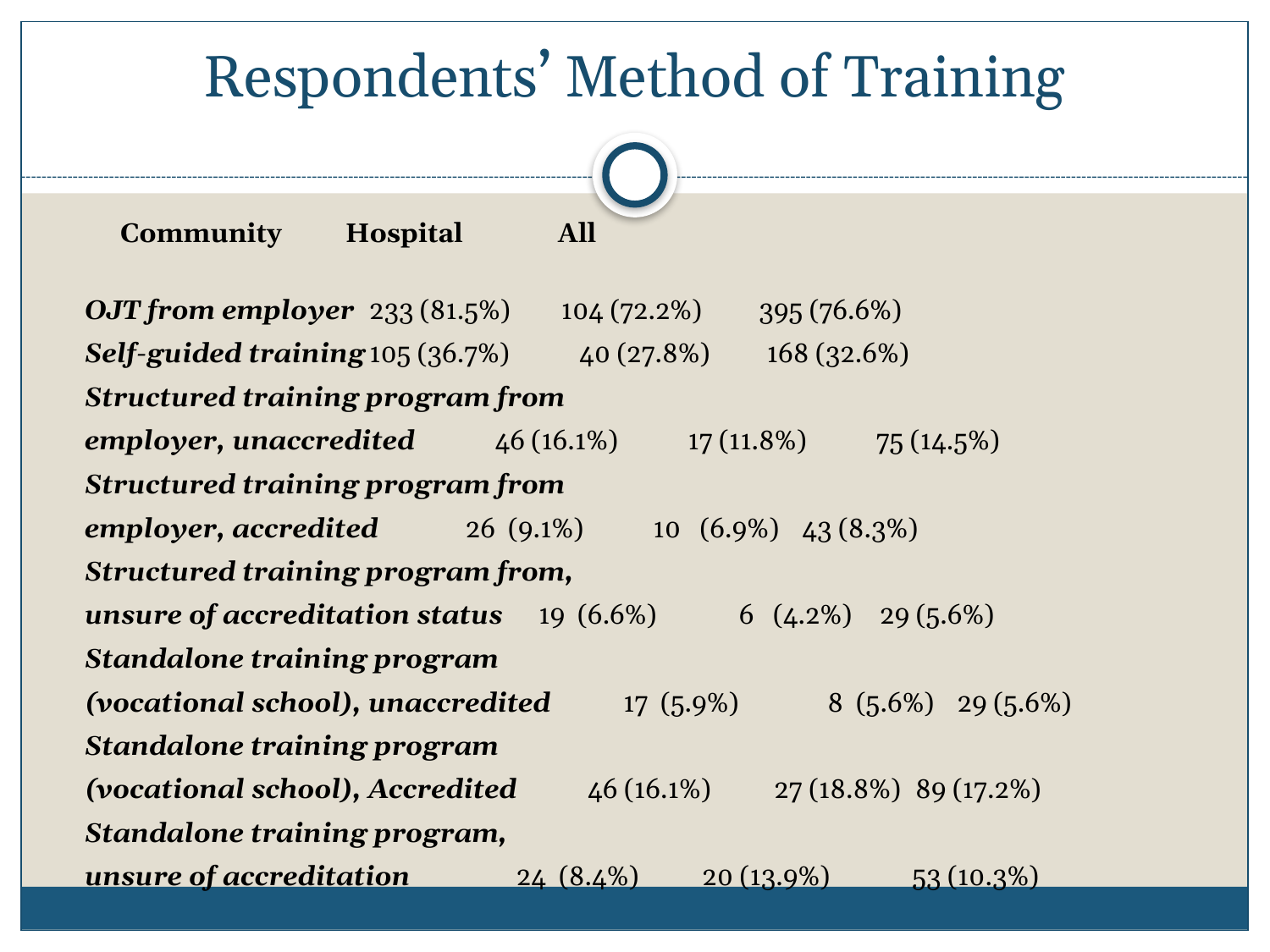

# Respondents’ Method of Training
				Community	       Hospital              All

OJT from employer			233 (81.5%)        104 (72.2%)         395 (76.6%)
Self-guided training		105 (36.7%)           40 (27.8%)         168 (32.6%)
Structured training program from
employer, unaccredited  	 	   46 (16.1%)           17 (11.8%)           75 (14.5%)
Structured training program from
employer, accredited	  	    26  (9.1%)           10   (6.9%)	 43 (8.3%)
Structured training program from,
unsure of accreditation status	    19  (6.6%)             6   (4.2%)	  29 (5.6%)
Standalone training program
(vocational school), unaccredited	      17  (5.9%)              8  (5.6%)	   29 (5.6%)
Standalone training program
(vocational school), Accredited	      46 (16.1%)          27 (18.8%)	  89 (17.2%)
Standalone training program,
unsure of accreditation 		      24  (8.4%)          20 (13.9%)             53 (10.3%)